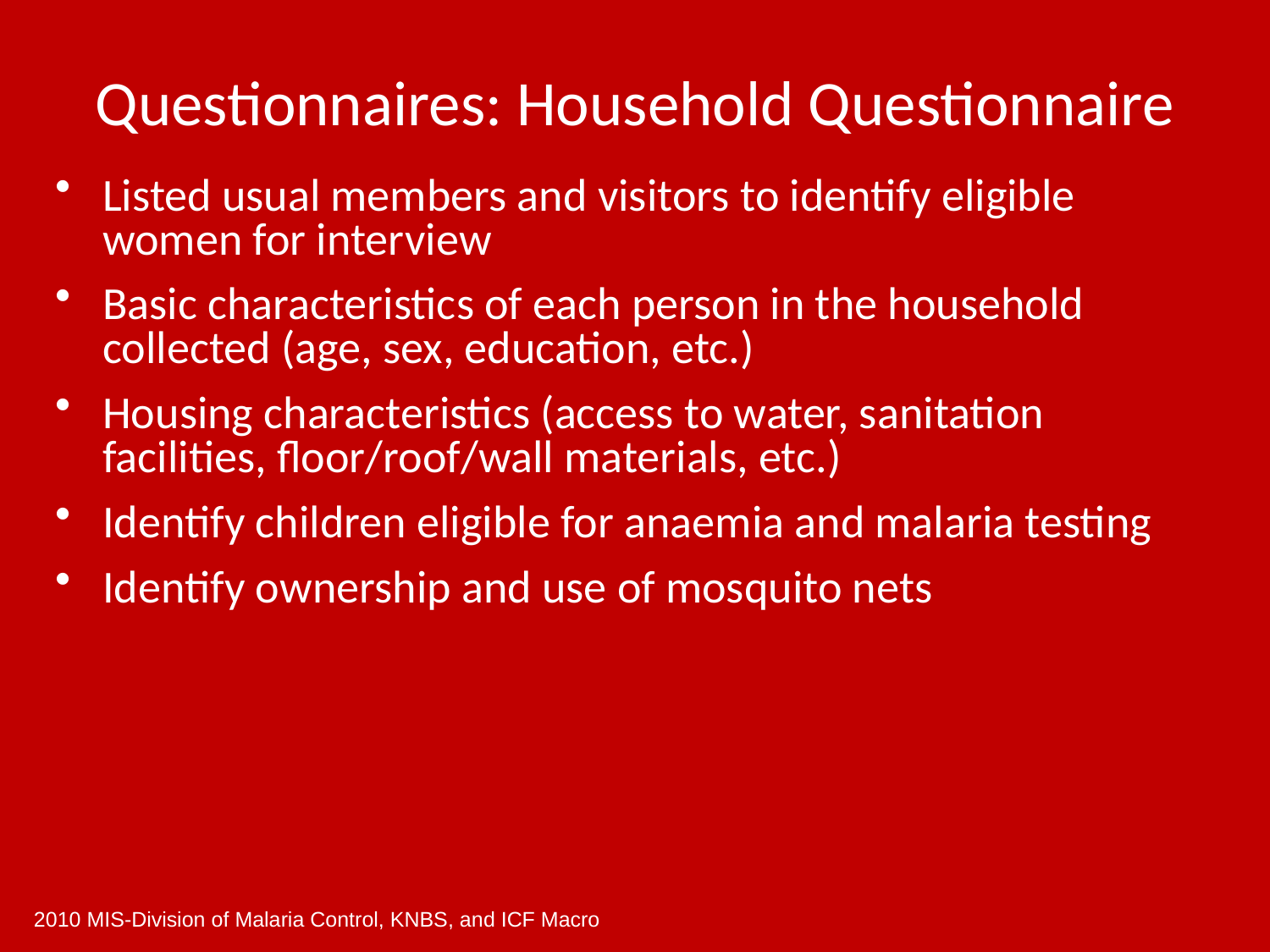

# Questionnaires: Household Questionnaire
Listed usual members and visitors to identify eligible women for interview
Basic characteristics of each person in the household collected (age, sex, education, etc.)
Housing characteristics (access to water, sanitation facilities, floor/roof/wall materials, etc.)
Identify children eligible for anaemia and malaria testing
Identify ownership and use of mosquito nets

2010 MIS-Division of Malaria Control, KNBS, and ICF Macro